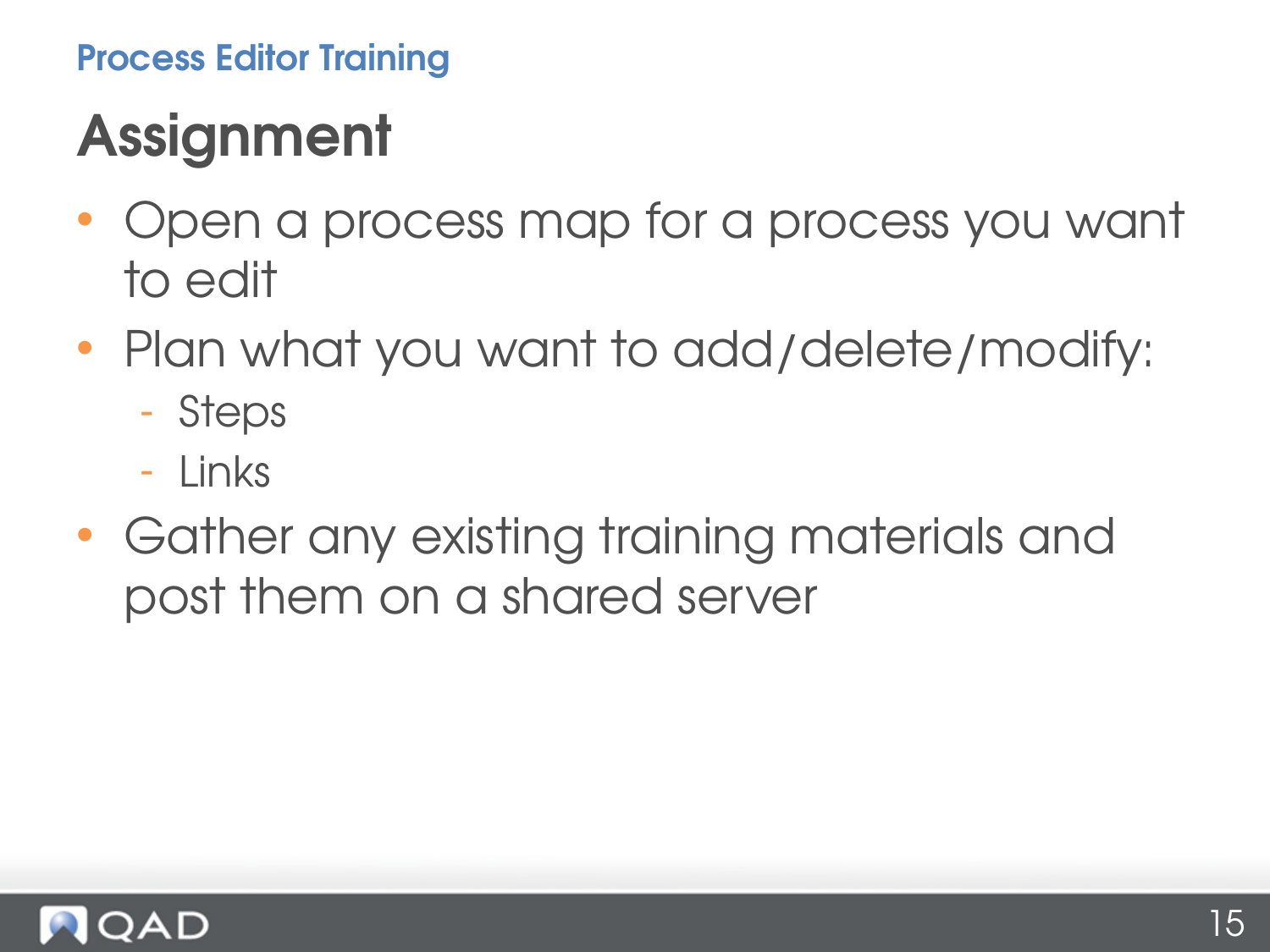

Process Editor Training
# Assignment
Open a process map for a process you want to edit
Plan what you want to add/delete/modify:
Steps
Links
Gather any existing training materials and post them on a shared server
15